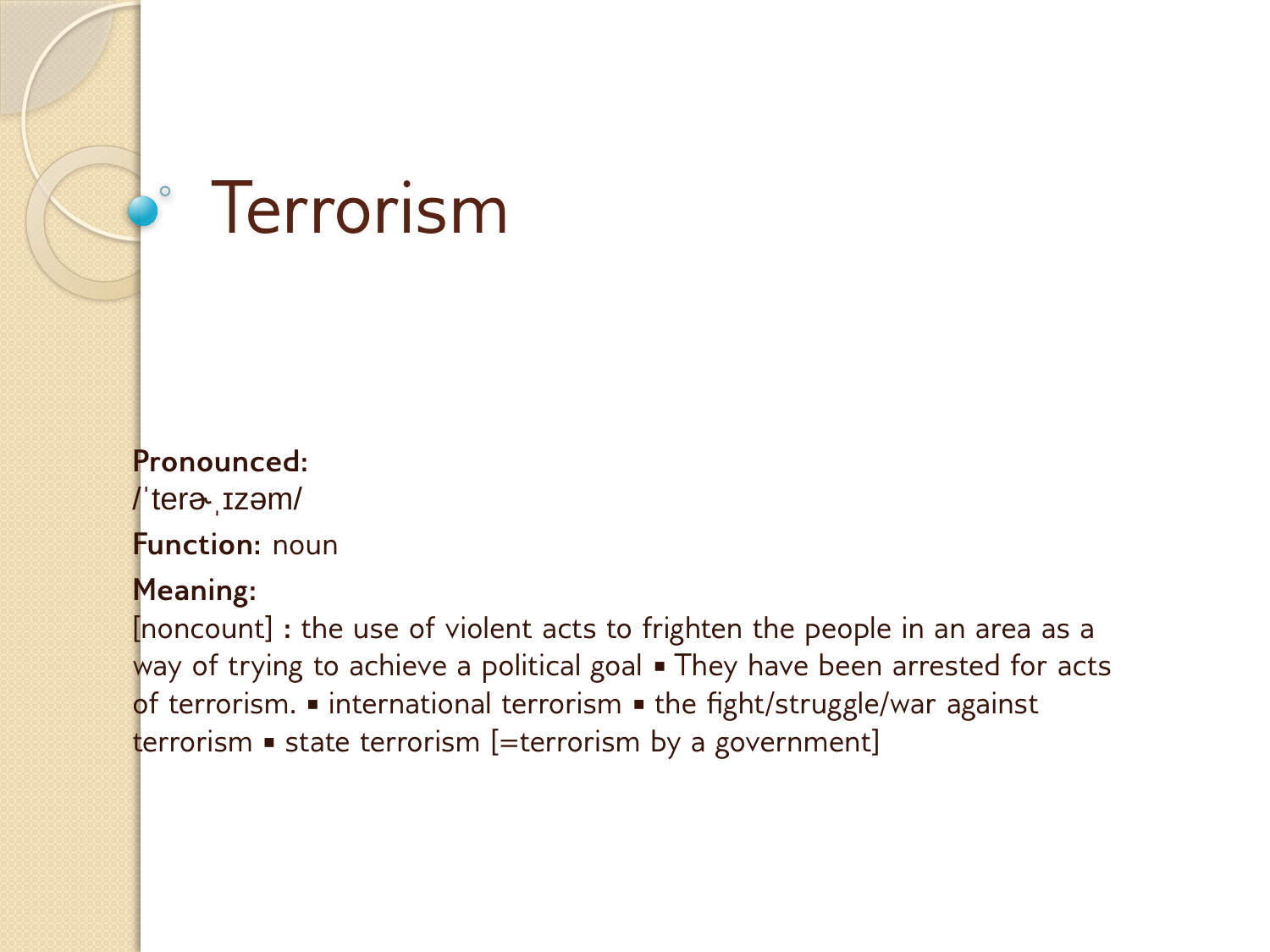

# Terrorism
Pronounced:
/ˈterɚˌɪzəm/
Function: noun
Meaning:
[noncount] : the use of violent acts to frighten the people in an area as a way of trying to achieve a political goal ▪ They have been arrested for acts of terrorism. ▪ international terrorism ▪ the fight/struggle/war against terrorism ▪ state terrorism [=terrorism by a government]